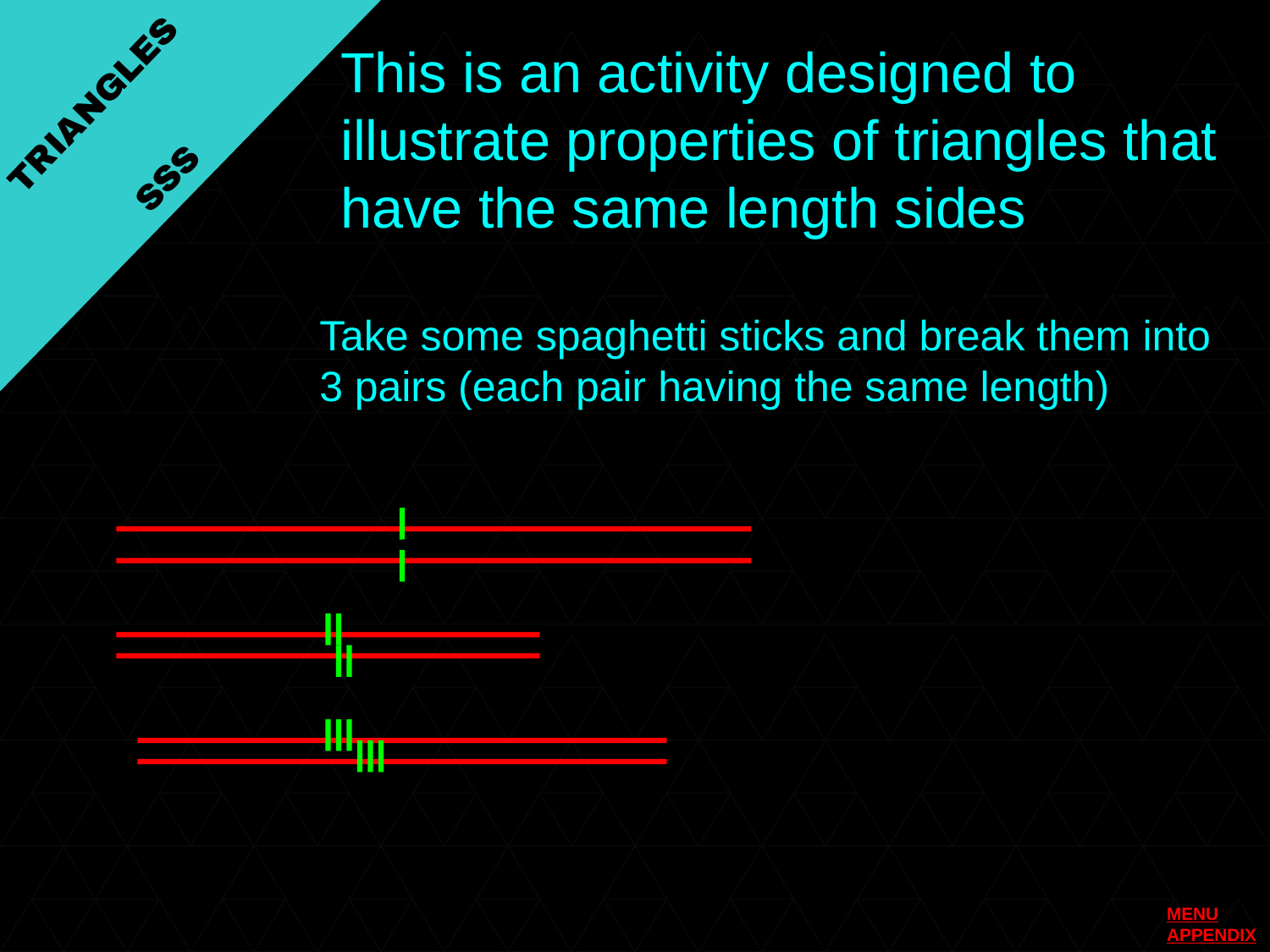

This is an activity designed to illustrate properties of triangles that have the same length sides
TRIANGLES
SSS
Take some spaghetti sticks and break them into 3 pairs (each pair having the same length)

MENU
APPENDIX